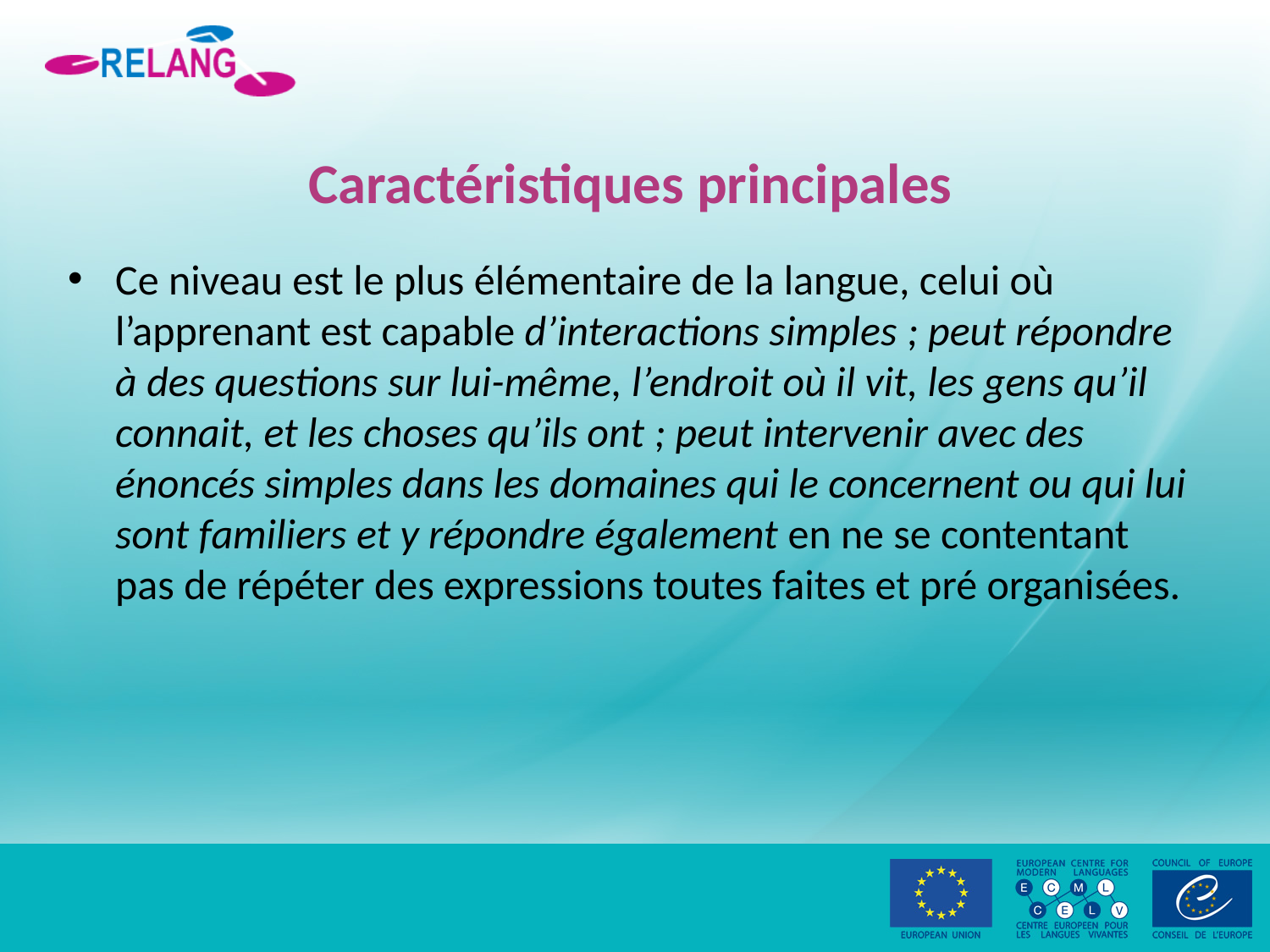

# Caractéristiques principales
Ce niveau est le plus élémentaire de la langue, celui où l’apprenant est capable d’interactions simples ; peut répondre à des questions sur lui-même, l’endroit où il vit, les gens qu’il connait, et les choses qu’ils ont ; peut intervenir avec des énoncés simples dans les domaines qui le concernent ou qui lui sont familiers et y répondre également en ne se contentant pas de répéter des expressions toutes faites et pré organisées.